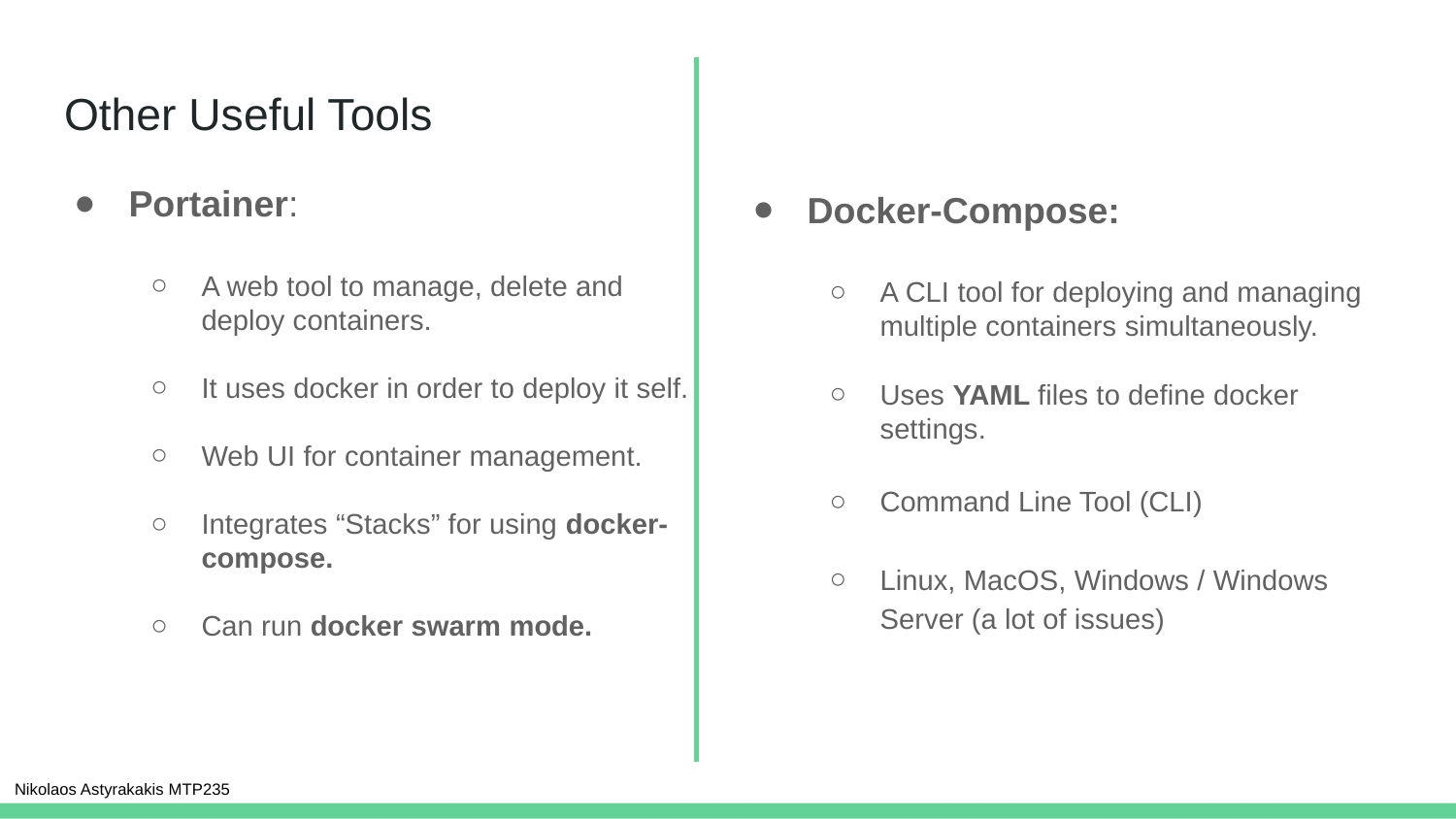

# Other Useful Tools
Portainer:
A web tool to manage, delete and deploy containers.
It uses docker in order to deploy it self.
Web UI for container management.
Integrates “Stacks” for using docker-compose.
Can run docker swarm mode.
Docker-Compose:
A CLI tool for deploying and managing multiple containers simultaneously.
Uses YAML files to define docker settings.
Command Line Tool (CLI)
Linux, MacOS, Windows / Windows Server (a lot of issues)
Nikolaos Astyrakakis MTP235